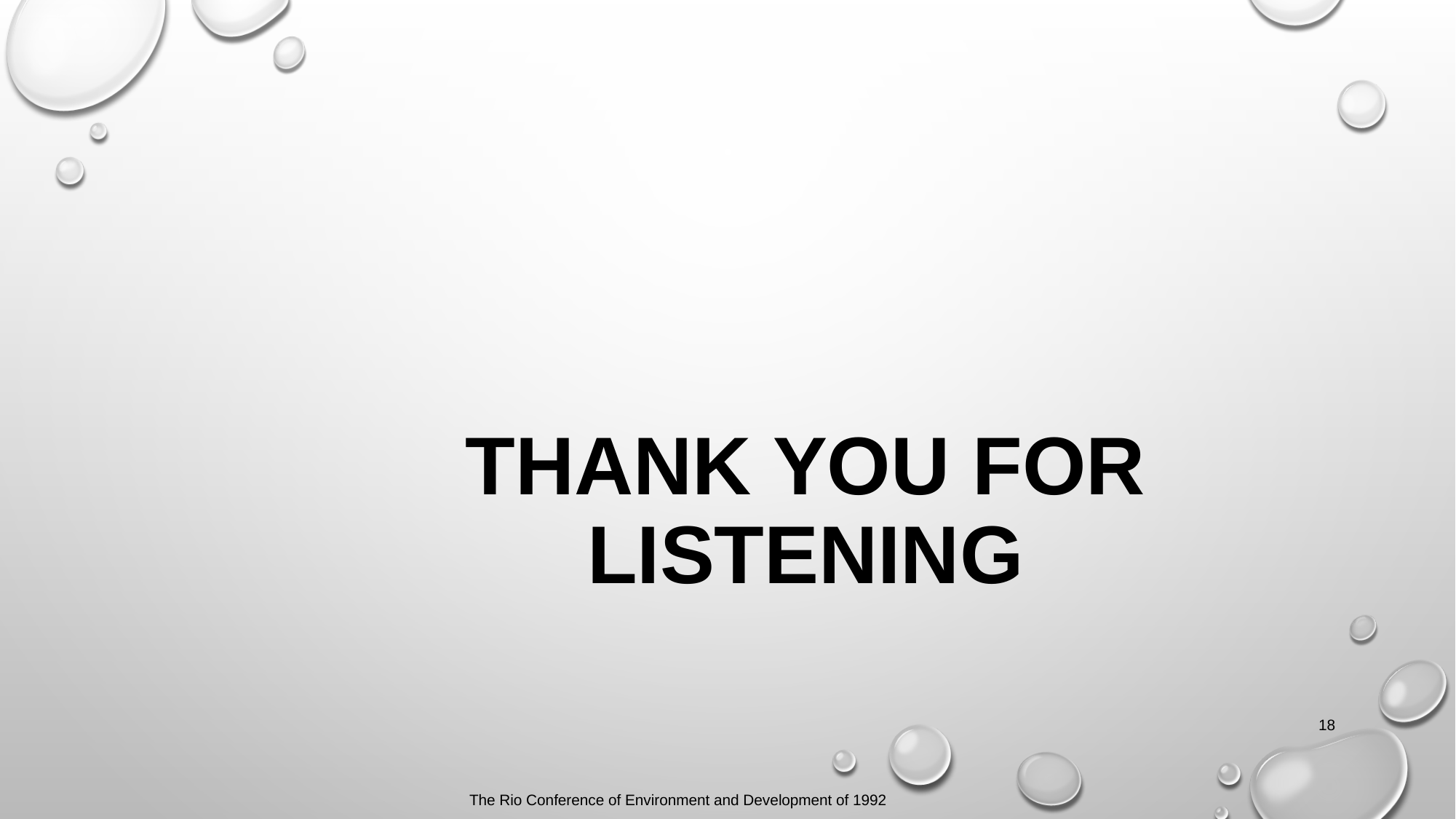

# THANK YOU FOR LISTENING
18
The Rio Conference of Environment and Development of 1992